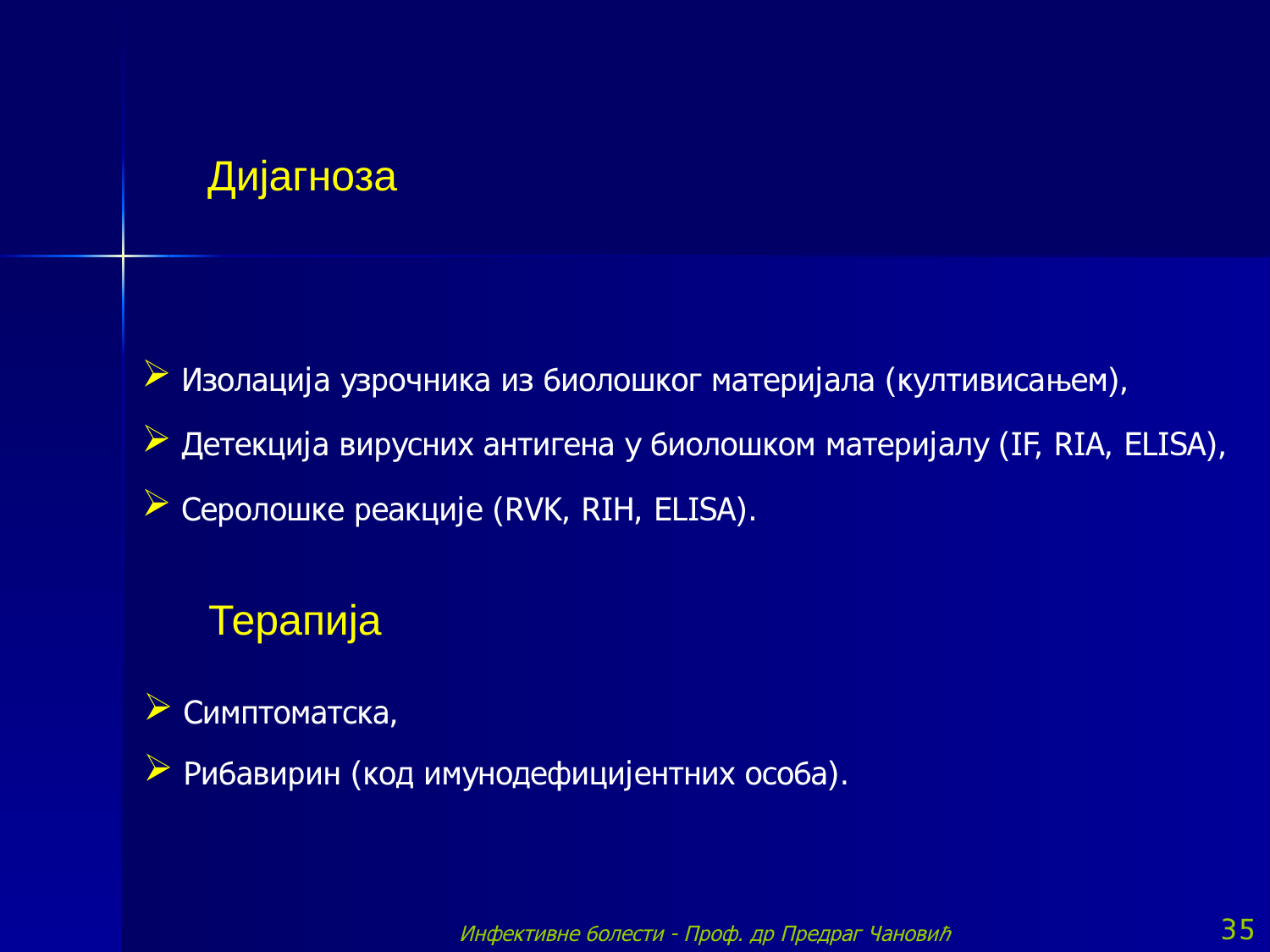

Дијагноза
 Изолација узрочника из биолошког материјала (култивисањем),
 Детекција вирусних антигена у биолошком материјалу (IF, RIA, ELISA),
 Серолошке реакције (RVK, RIH, ELISA).
Терапија
 Симптоматска,
 Рибавирин (код имунодефицијентних особа).
Инфективне болести - Проф. др Предраг Чановић
35